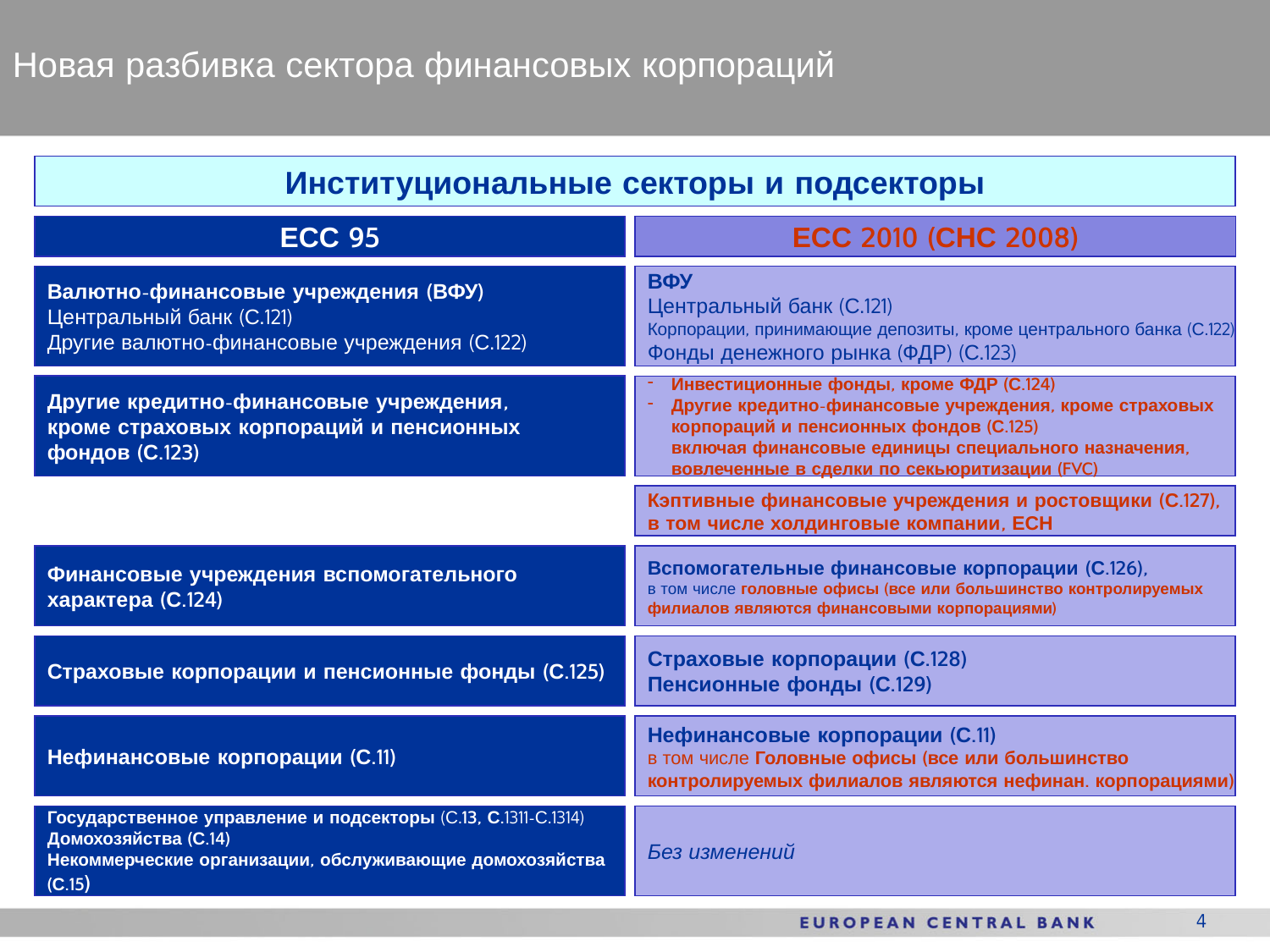

Новая разбивка сектора финансовых корпораций
Институциональные секторы и подсекторы

ЕСС 95
ЕСС 2010 (СНС 2008)
Валютно-финансовые учреждения (ВФУ)
Центральный банк (С.121)
Другие валютно-финансовые учреждения (С.122)
ВФУ
Центральный банк (С.121)
Корпорации, принимающие депозиты, кроме центрального банка (С.122)
Фонды денежного рынка (ФДР) (С.123)

Другие кредитно-финансовые учреждения,
кроме страховых корпораций и пенсионных
фондов (С.123)
Инвестиционные фонды, кроме ФДР (С.124)
Другие кредитно-финансовые учреждения, кроме страховых
корпораций и пенсионных фондов (С.125)
включая финансовые единицы специального назначения,
вовлеченные в сделки по секьюритизации (FVC)

Кэптивные финансовые учреждения и ростовщики (С.127),
в том числе холдинговые компании, ЕСН

Финансовые учреждения вспомогательного
характера (С.124)
Вспомогательные финансовые корпорации (С.126),
в том числе головные офисы (все или большинство контролируемых
филиалов являются финансовыми корпорациями)

Страховые корпорации и пенсионные фонды (С.125)
Страховые корпорации (С.128)
Пенсионные фонды (С.129)

Нефинансовые корпорации (С.11)

Нефинансовые корпорации (С.11)
в том числе Головные офисы (все или большинство
контролируемых филиалов являются нефинан. корпорациями)
Государственное управление и подсекторы (С.13, С.1311-С.1314)
Домохозяйства (С.14)
Некоммерческие организации, обслуживающие домохозяйства
(С.15)
Без изменений
4